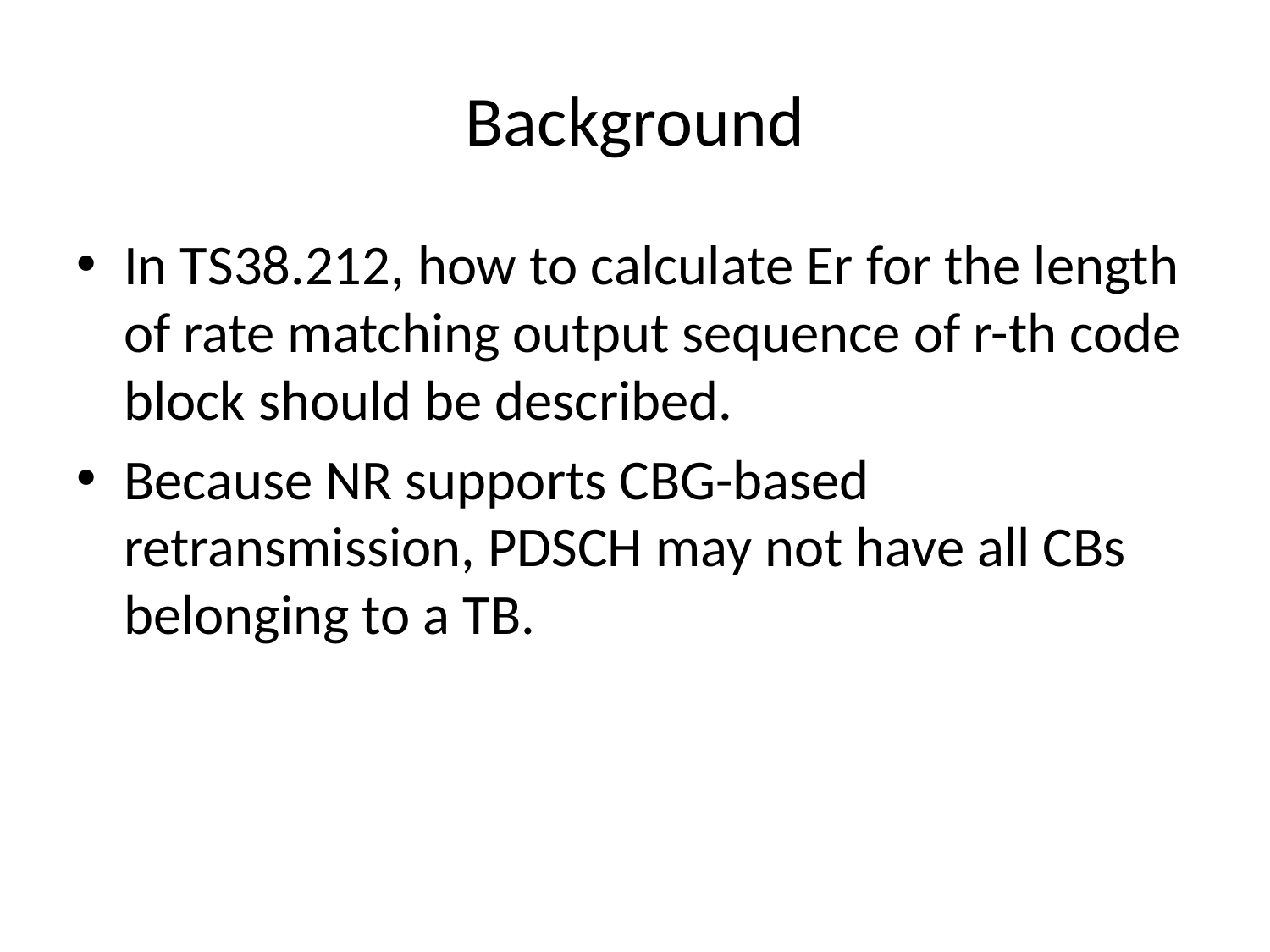

# Background
In TS38.212, how to calculate Er for the length of rate matching output sequence of r-th code block should be described.
Because NR supports CBG-based retransmission, PDSCH may not have all CBs belonging to a TB.